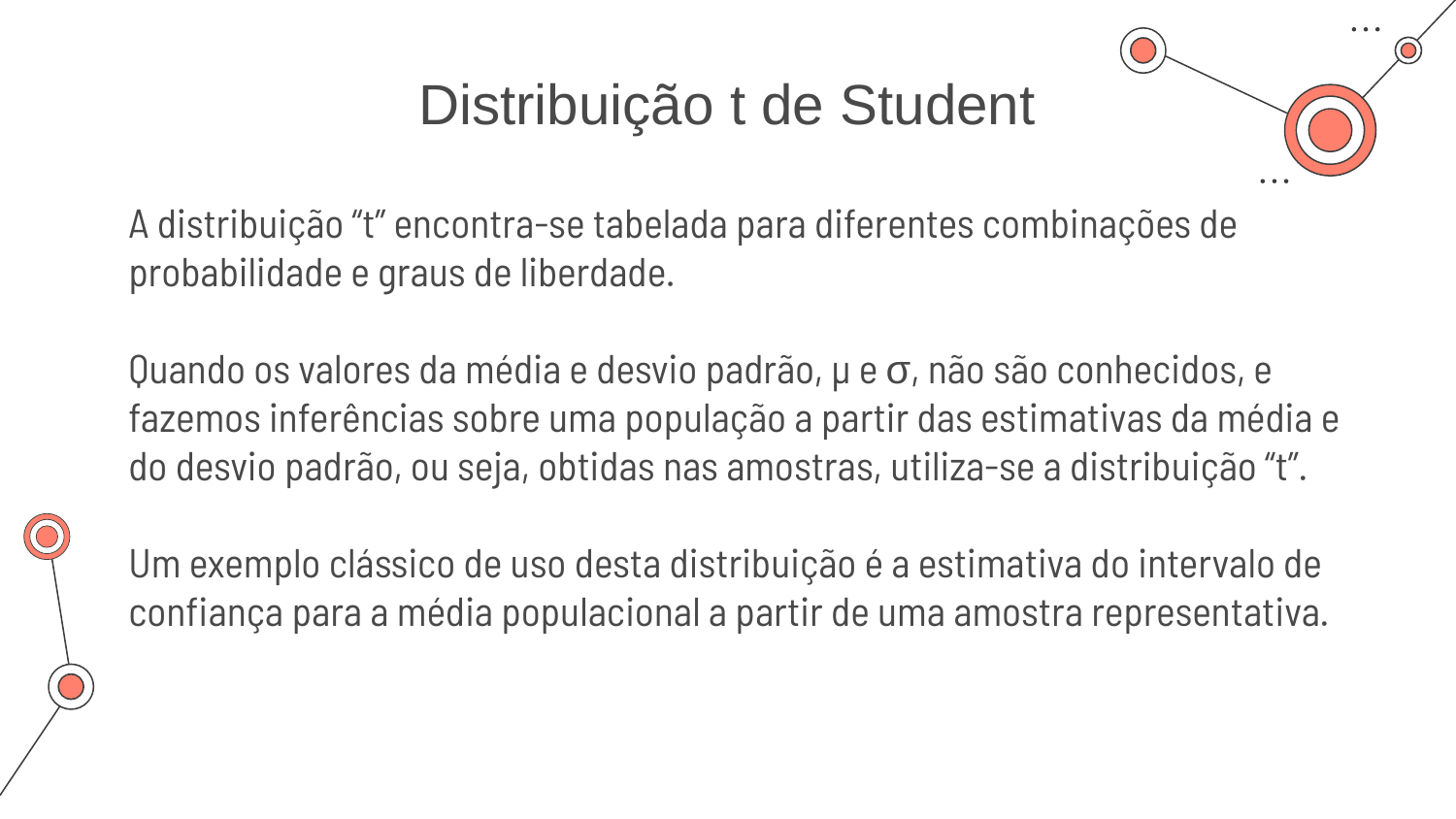

# Distribuição t de Student

A distribuição “t” encontra-se tabelada para diferentes combinações de probabilidade e graus de liberdade.

Quando os valores da média e desvio padrão, μ e σ, não são conhecidos, e fazemos inferências sobre uma população a partir das estimativas da média e do desvio padrão, ou seja, obtidas nas amostras, utiliza-se a distribuição “t”.

Um exemplo clássico de uso desta distribuição é a estimativa do intervalo de confiança para a média populacional a partir de uma amostra representativa.